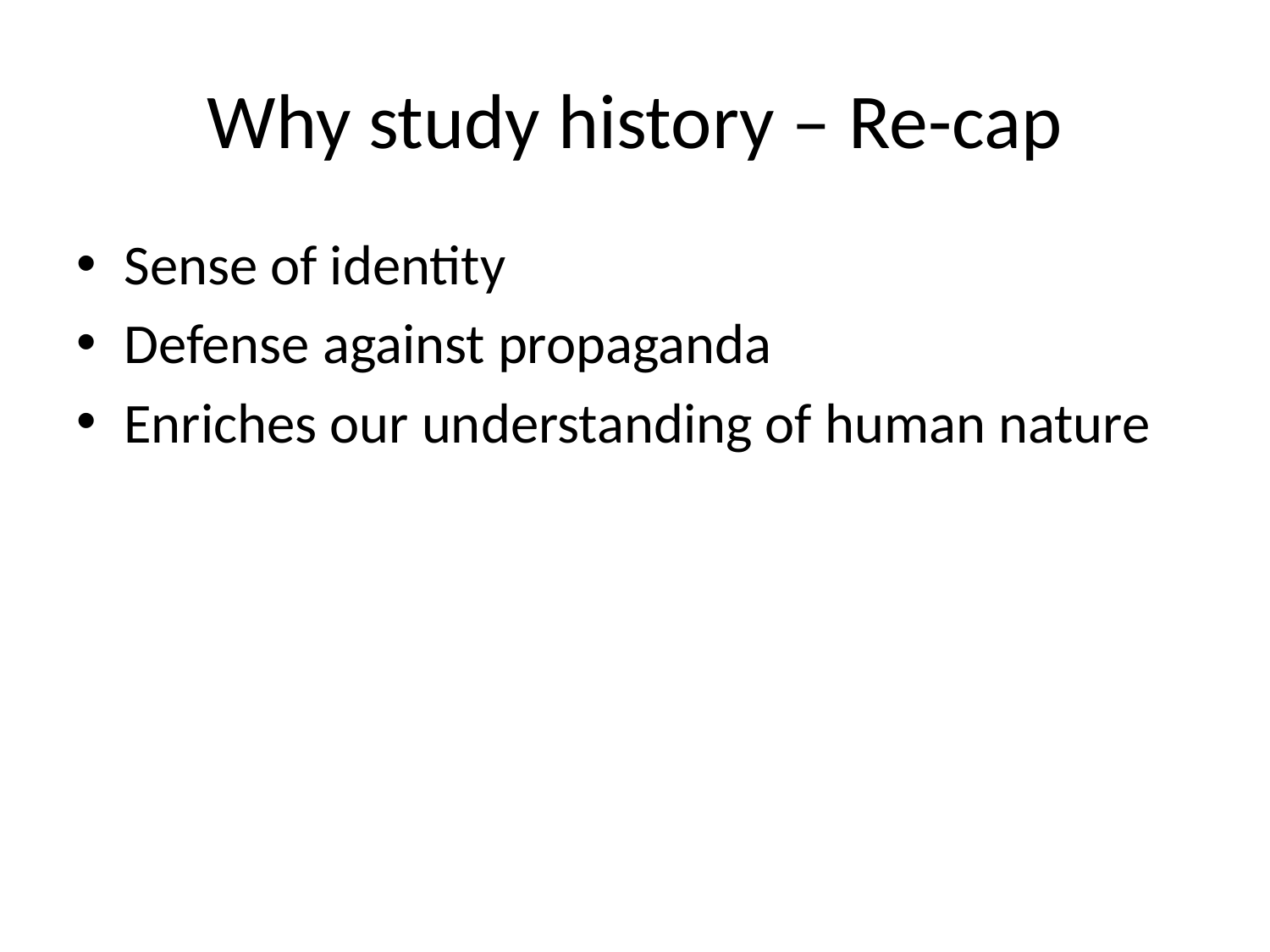

# Why study history – Re-cap
Sense of identity
Defense against propaganda
Enriches our understanding of human nature